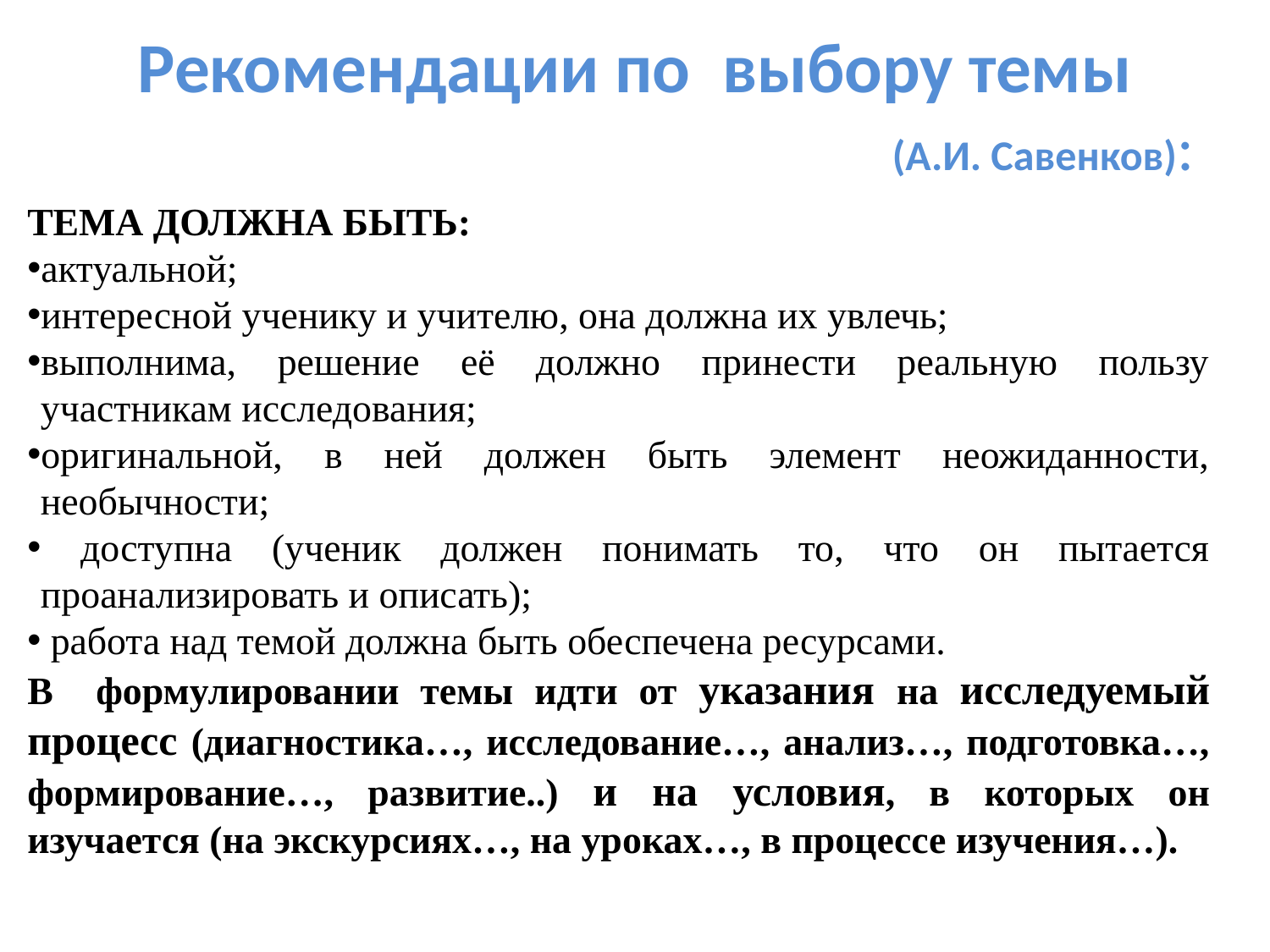

Рекомендации по  выбору темы
(А.И. Савенков):
ТЕМА ДОЛЖНА БЫТЬ:
актуальной;
интересной ученику и учителю, она должна их увлечь;
выполнима, решение её должно принести реальную пользу участникам исследования;
оригинальной, в ней должен быть элемент неожиданности, необычности;
 доступна (ученик должен понимать то, что он пытается проанализировать и описать);
 работа над темой должна быть обеспечена ресурсами.
В  формулировании темы идти от указания на исследуемый процесс (диагностика…, исследование…, анализ…, подготовка…, формирование…, развитие..) и на условия, в которых он изучается (на экскурсиях…, на уроках…, в процессе изучения…).